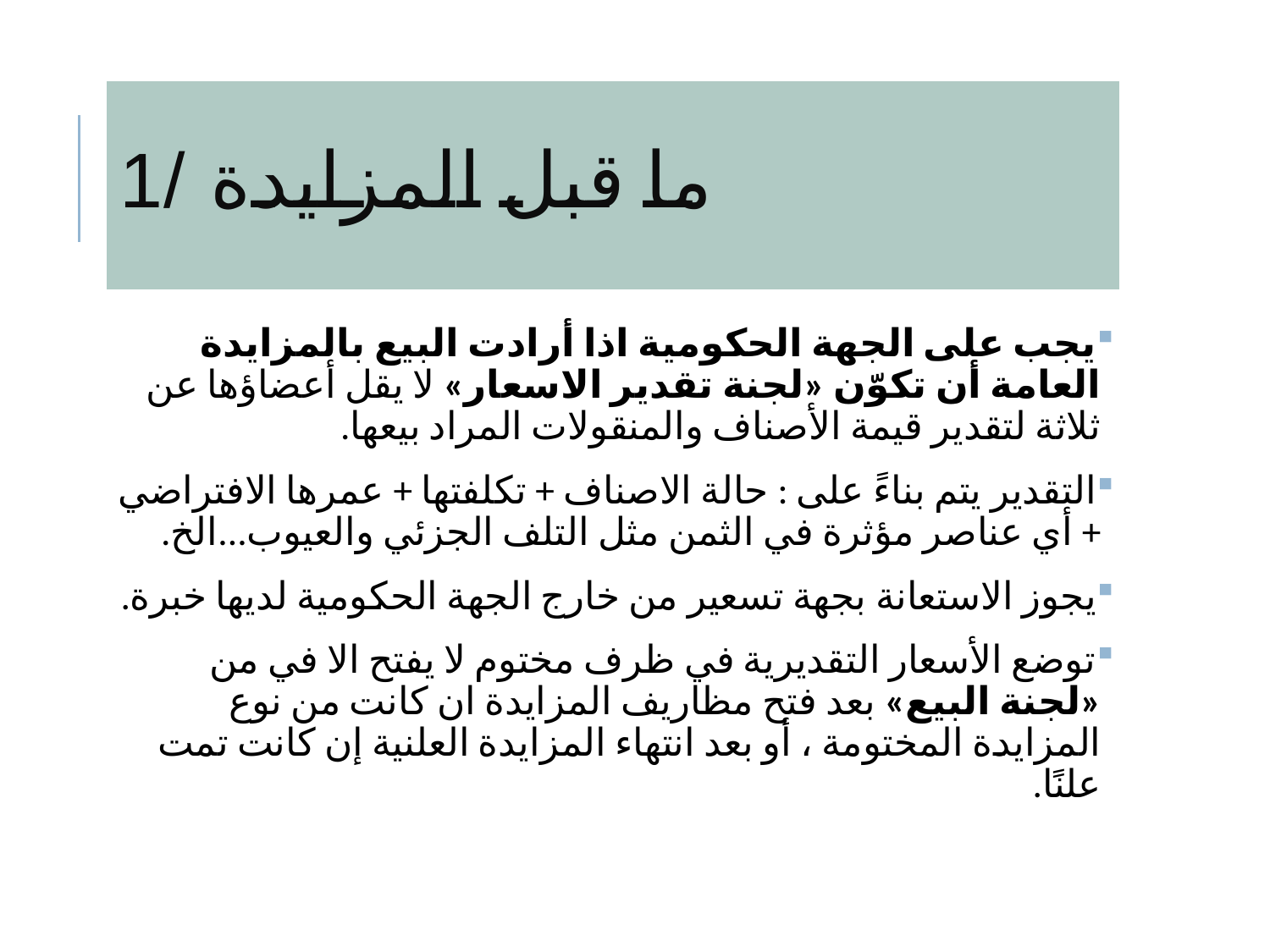

# 1/ ما قبل المزايدة
يجب على الجهة الحكومية اذا أرادت البيع بالمزايدة العامة أن تكوّن «لجنة تقدير الاسعار» لا يقل أعضاؤها عن ثلاثة لتقدير قيمة الأصناف والمنقولات المراد بيعها.
التقدير يتم بناءً على : حالة الاصناف + تكلفتها + عمرها الافتراضي + أي عناصر مؤثرة في الثمن مثل التلف الجزئي والعيوب...الخ.
يجوز الاستعانة بجهة تسعير من خارج الجهة الحكومية لديها خبرة.
توضع الأسعار التقديرية في ظرف مختوم لا يفتح الا في من «لجنة البيع» بعد فتح مظاريف المزايدة ان كانت من نوع المزايدة المختومة ، أو بعد انتهاء المزايدة العلنية إن كانت تمت علنًا.